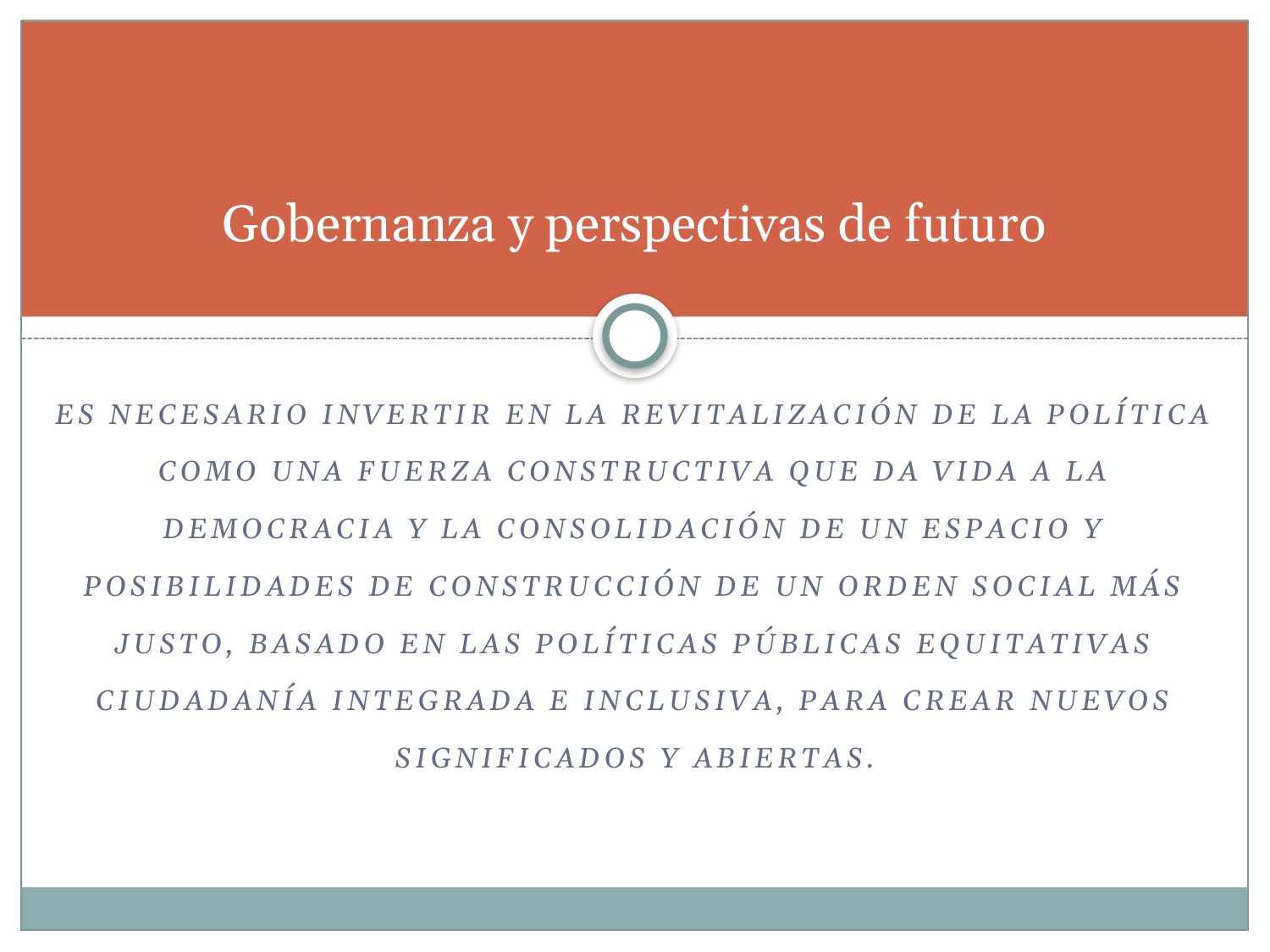

# Gobernanza y perspectivas de futuro
es necesario invertir en la revitalización de la política como una fuerza constructiva que da vida a la democracia y la consolidación de un espacio y posibilidades de construcción de un orden social más justo, basado en las políticas públicas equitativas ciudadanía integrada e inclusiva, para crear nuevos significados y abiertas.